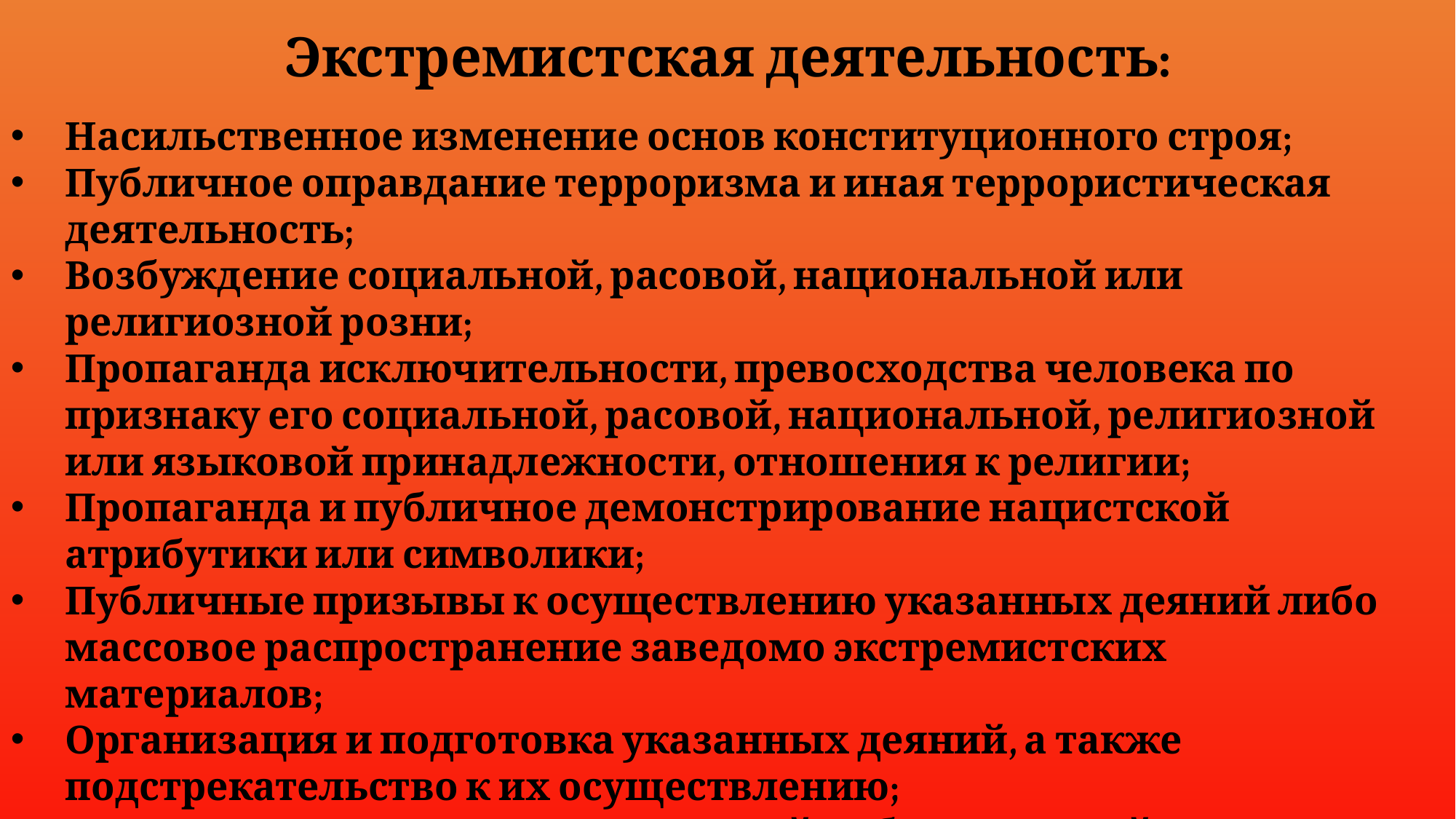

Экстремистская деятельность:

Насильственное изменение основ конституционного строя;
Публичное оправдание терроризма и иная террористическая деятельность;
Возбуждение социальной, расовой, национальной или религиозной розни;
Пропаганда исключительности, превосходства человека по признаку его социальной, расовой, национальной, религиозной или языковой принадлежности, отношения к религии;
Пропаганда и публичное демонстрирование нацистской атрибутики или символики;
Публичные призывы к осуществлению указанных деяний либо массовое распространение заведомо экстремистских материалов;
Организация и подготовка указанных деяний, а также подстрекательство к их осуществлению;
Финансирование указанных деяний либо иное содействие в их организации, подготовке и осуществлении.